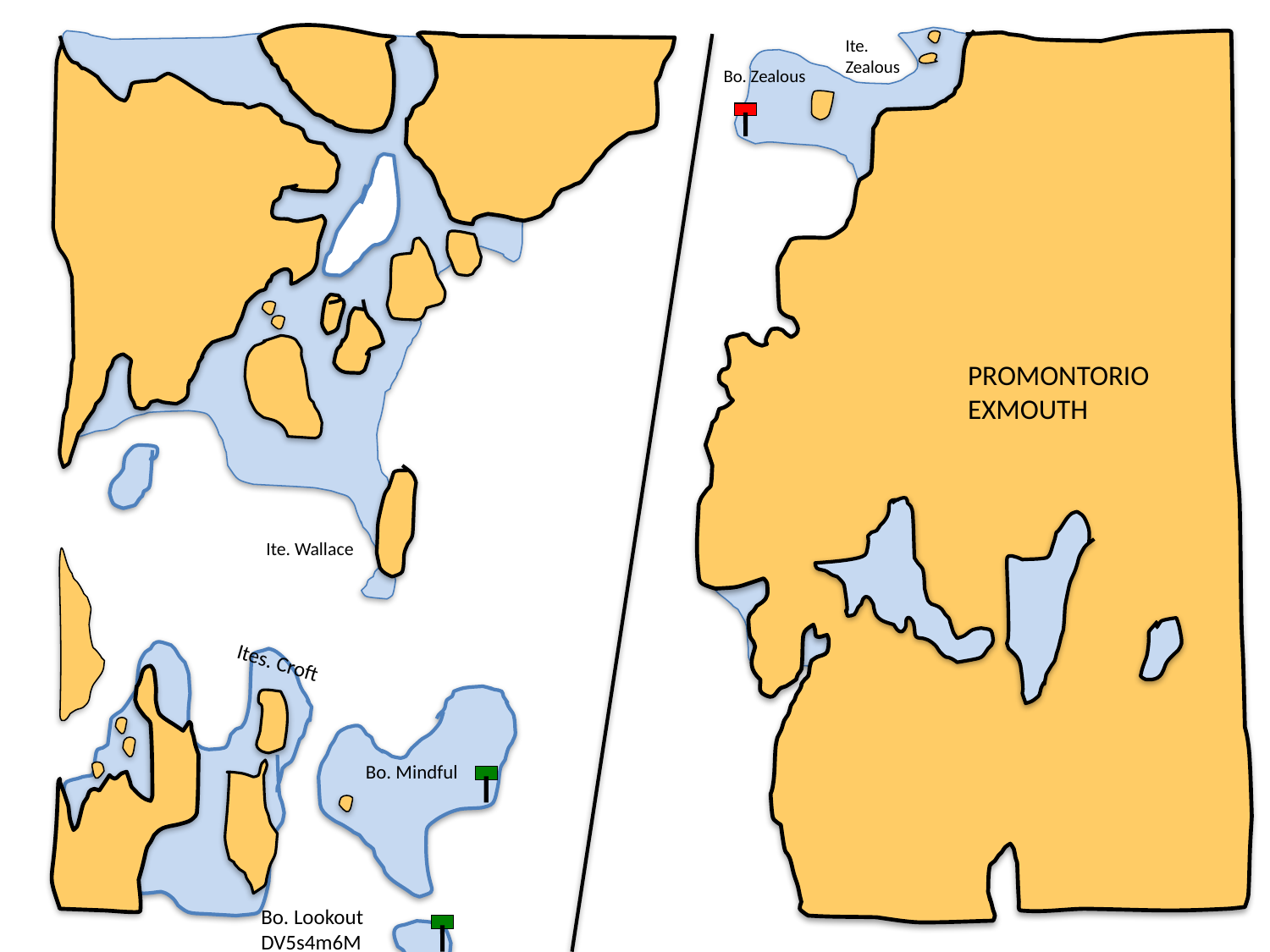

Ite.
Zealous

Bo. Zealous

PROMONTORIO
EXMOUTH

Ite. Wallace

Ites. Croft

Bo. Mindful

Bo. Lookout
DV5s4m6M